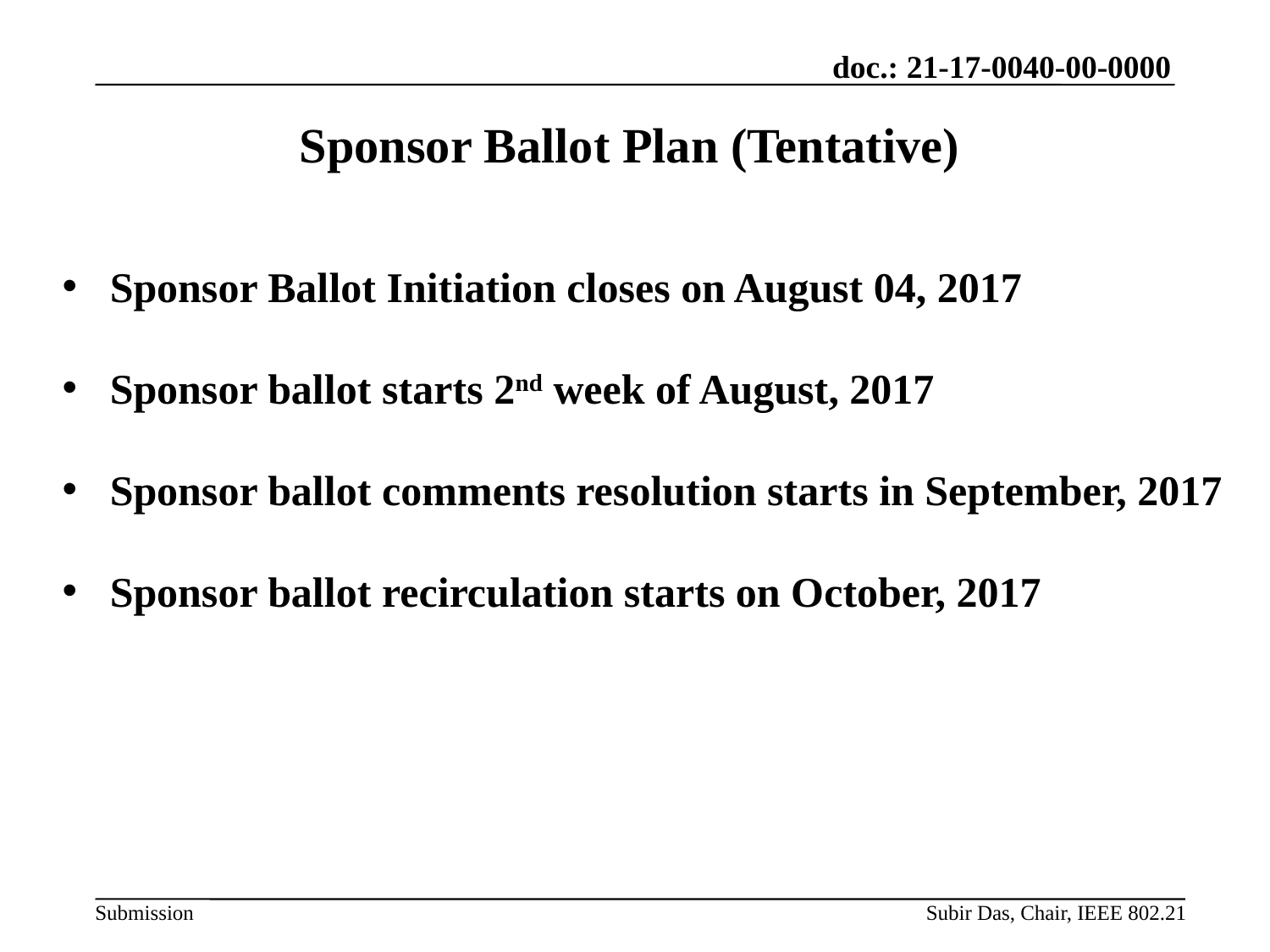

# Sponsor Ballot Plan (Tentative)
Sponsor Ballot Initiation closes on August 04, 2017

Sponsor ballot starts 2nd week of August, 2017

Sponsor ballot comments resolution starts in September, 2017

Sponsor ballot recirculation starts on October, 2017

Subir Das, Chair, IEEE 802.21